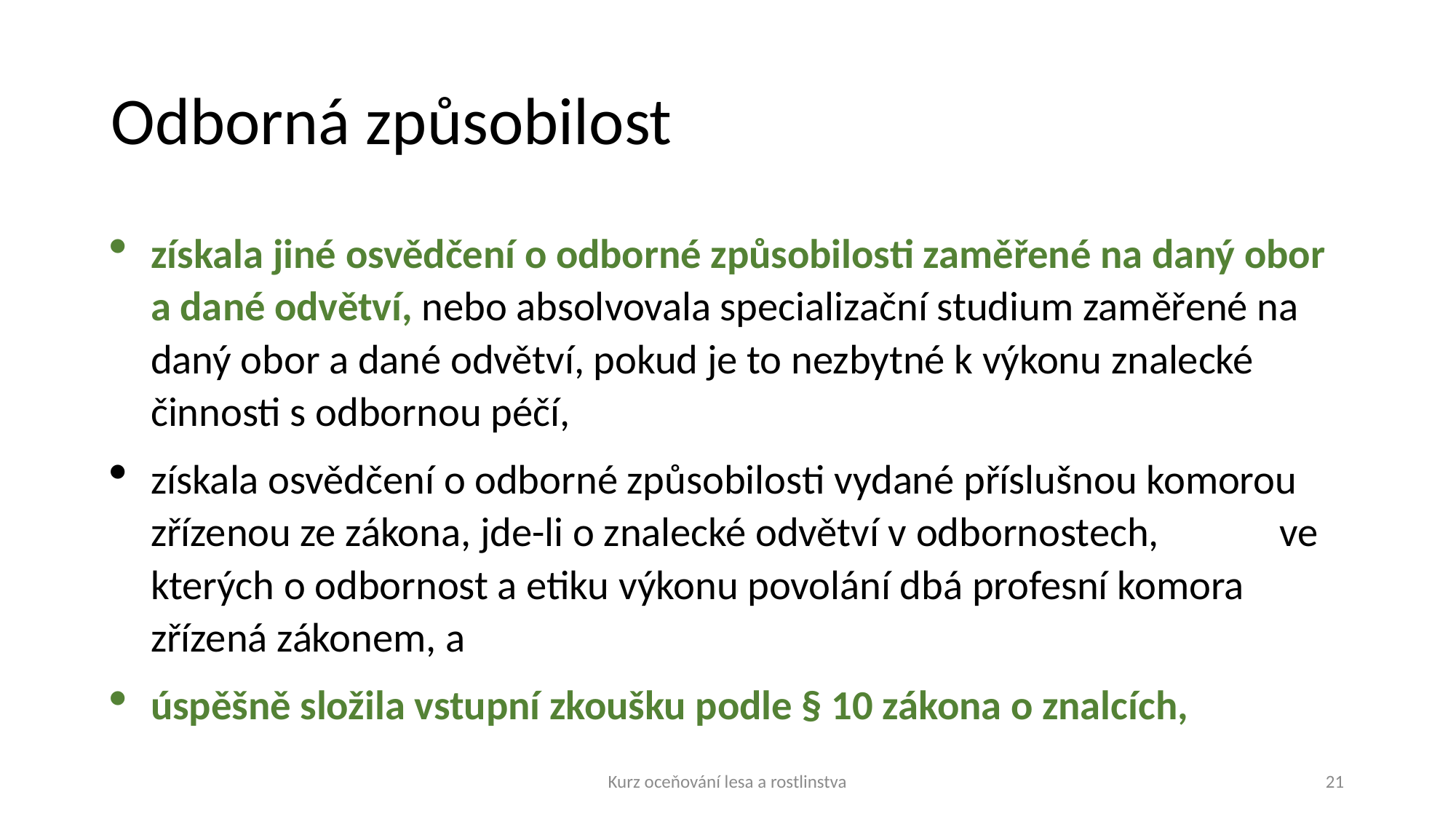

# Odborná způsobilost
získala jiné osvědčení o odborné způsobilosti zaměřené na daný obor a dané odvětví, nebo absolvovala specializační studium zaměřené na daný obor a dané odvětví, pokud je to nezbytné k výkonu znalecké činnosti s odbornou péčí,
získala osvědčení o odborné způsobilosti vydané příslušnou komorou zřízenou ze zákona, jde-li o znalecké odvětví v odbornostech,             ve kterých o odbornost a etiku výkonu povolání dbá profesní komora zřízená zákonem, a
úspěšně složila vstupní zkoušku podle § 10 zákona o znalcích,

Kurz oceňování lesa a rostlinstva
21